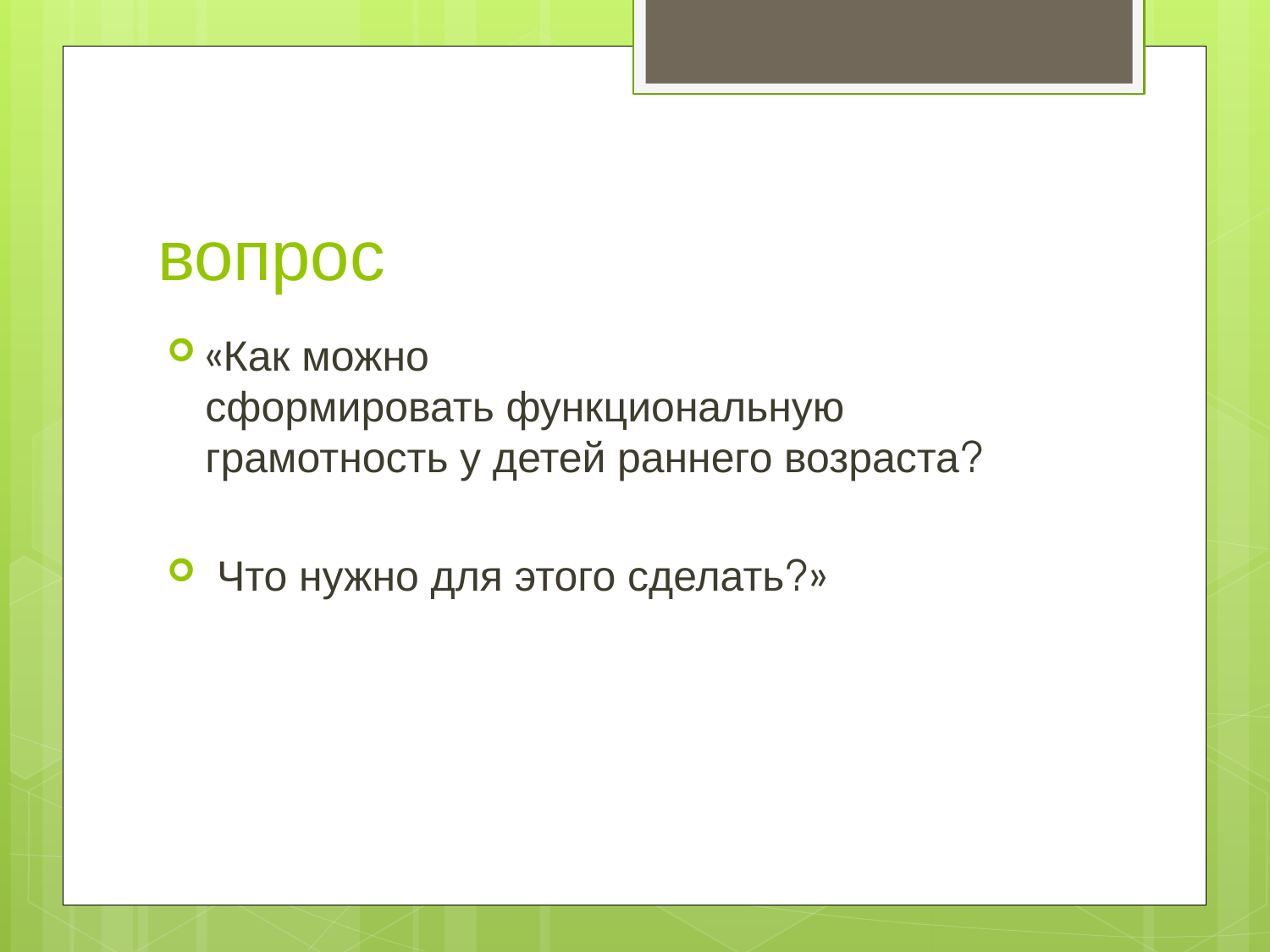

# вопрос
«Как можно сформировать функциональную грамотность у детей раннего возраста?

 Что нужно для этого сделать?»